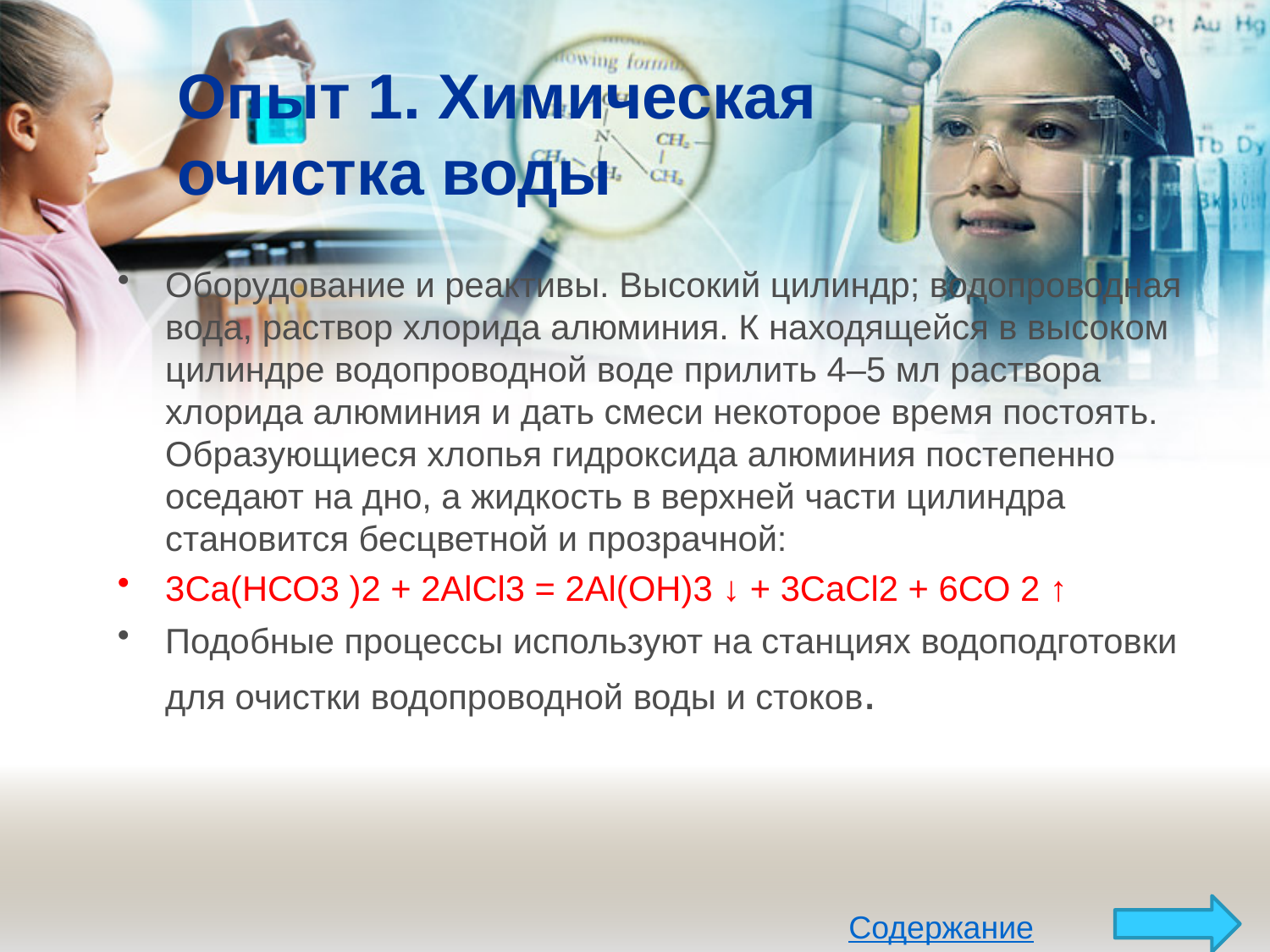

# Опыт 1. Химическая очистка воды
Оборудование и реактивы. Высокий цилиндр; водопроводная вода, раствор хлорида алюминия. К находящейся в высоком цилиндре водопроводной воде прилить 4–5 мл раствора хлорида алюминия и дать смеси некоторое время постоять. Образующиеся хлопья гидроксида алюминия постепенно оседают на дно, а жидкость в верхней части цилиндра становится бесцветной и прозрачной:
3Ca(HСО3 )2 + 2AlCl3 = 2Al(OH)3 ↓ + 3CaCl2 + 6СО 2 ↑
Подобные процессы используют на станциях водоподготовки для очистки водопроводной воды и стоков.

Содержание